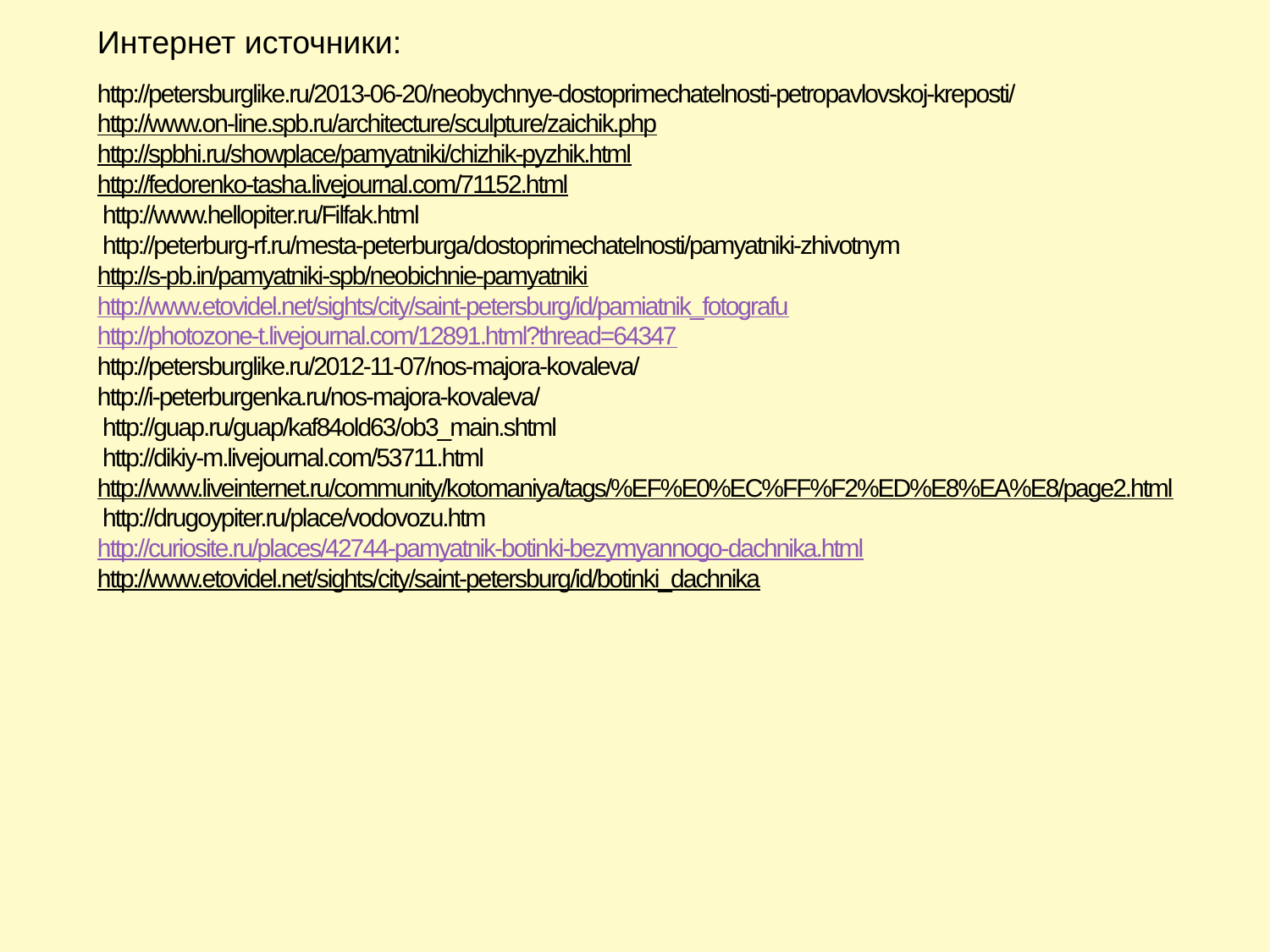

Интернет источники:
# http://petersburglike.ru/2013-06-20/neobychnye-dostoprimechatelnosti-petropavlovskoj-kreposti/ http://www.on-line.spb.ru/architecture/sculpture/zaichik.php http://spbhi.ru/showplace/pamyatniki/chizhik-pyzhik.html http://fedorenko-tasha.livejournal.com/71152.html http://www.hellopiter.ru/Filfak.html http://peterburg-rf.ru/mesta-peterburga/dostoprimechatelnosti/pamyatniki-zhivotnym http://s-pb.in/pamyatniki-spb/neobichnie-pamyatniki http://www.etovidel.net/sights/city/saint-petersburg/id/pamiatnik_fotografu http://photozone-t.livejournal.com/12891.html?thread=64347 http://petersburglike.ru/2012-11-07/nos-majora-kovaleva/ http://i-peterburgenka.ru/nos-majora-kovaleva/ http://guap.ru/guap/kaf84old63/ob3_main.shtml http://dikiy-m.livejournal.com/53711.html http://www.liveinternet.ru/community/kotomaniya/tags/%EF%E0%EC%FF%F2%ED%E8%EA%E8/page2.html http://drugoypiter.ru/place/vodovozu.htm http://curiosite.ru/places/42744-pamyatnik-botinki-bezymyannogo-dachnika.html http://www.etovidel.net/sights/city/saint-petersburg/id/botinki_dachnika